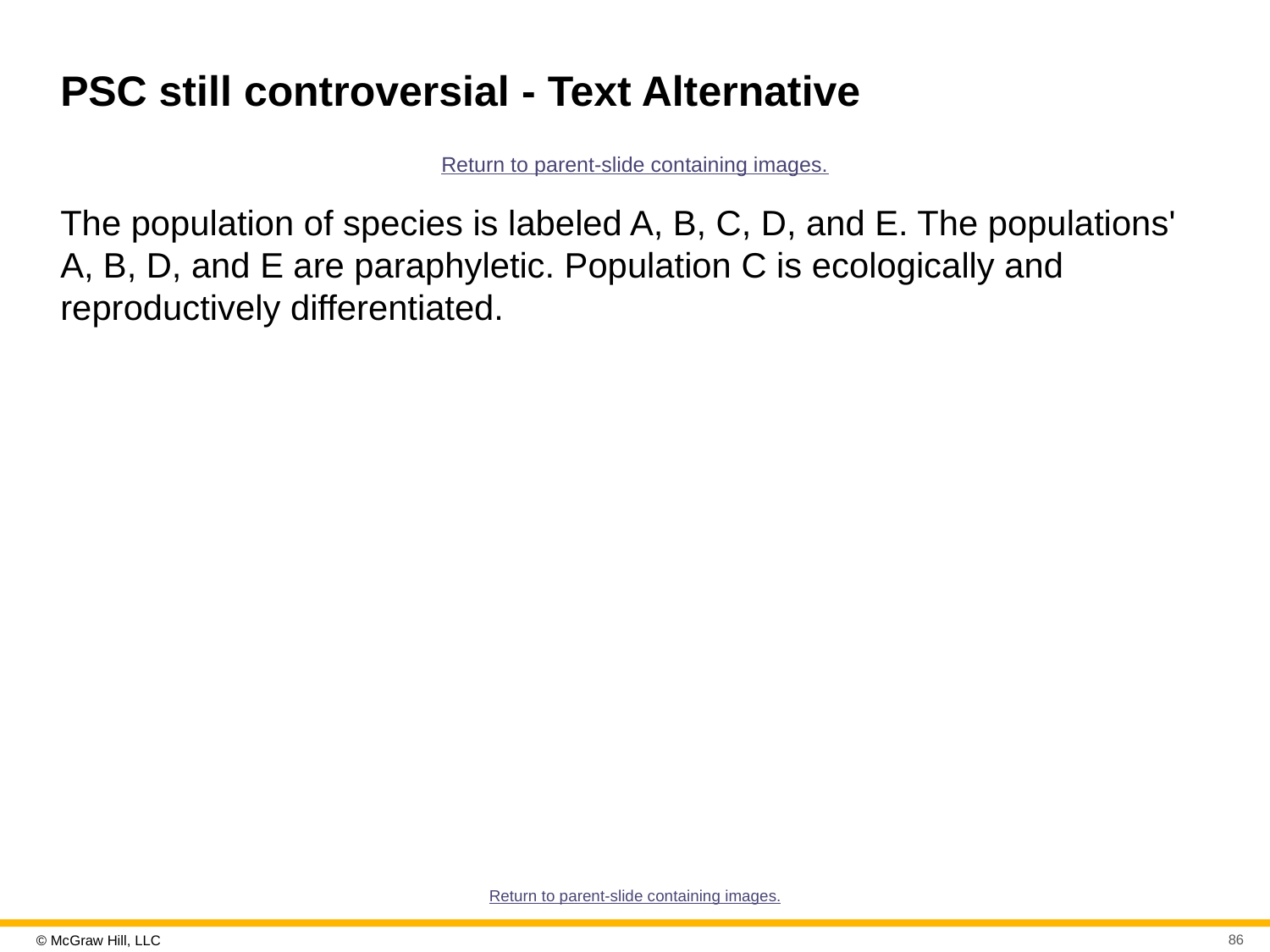

# PSC still controversial - Text Alternative
Return to parent-slide containing images.
The population of species is labeled A, B, C, D, and E. The populations' A, B, D, and E are paraphyletic. Population C is ecologically and reproductively differentiated.
Return to parent-slide containing images.
86